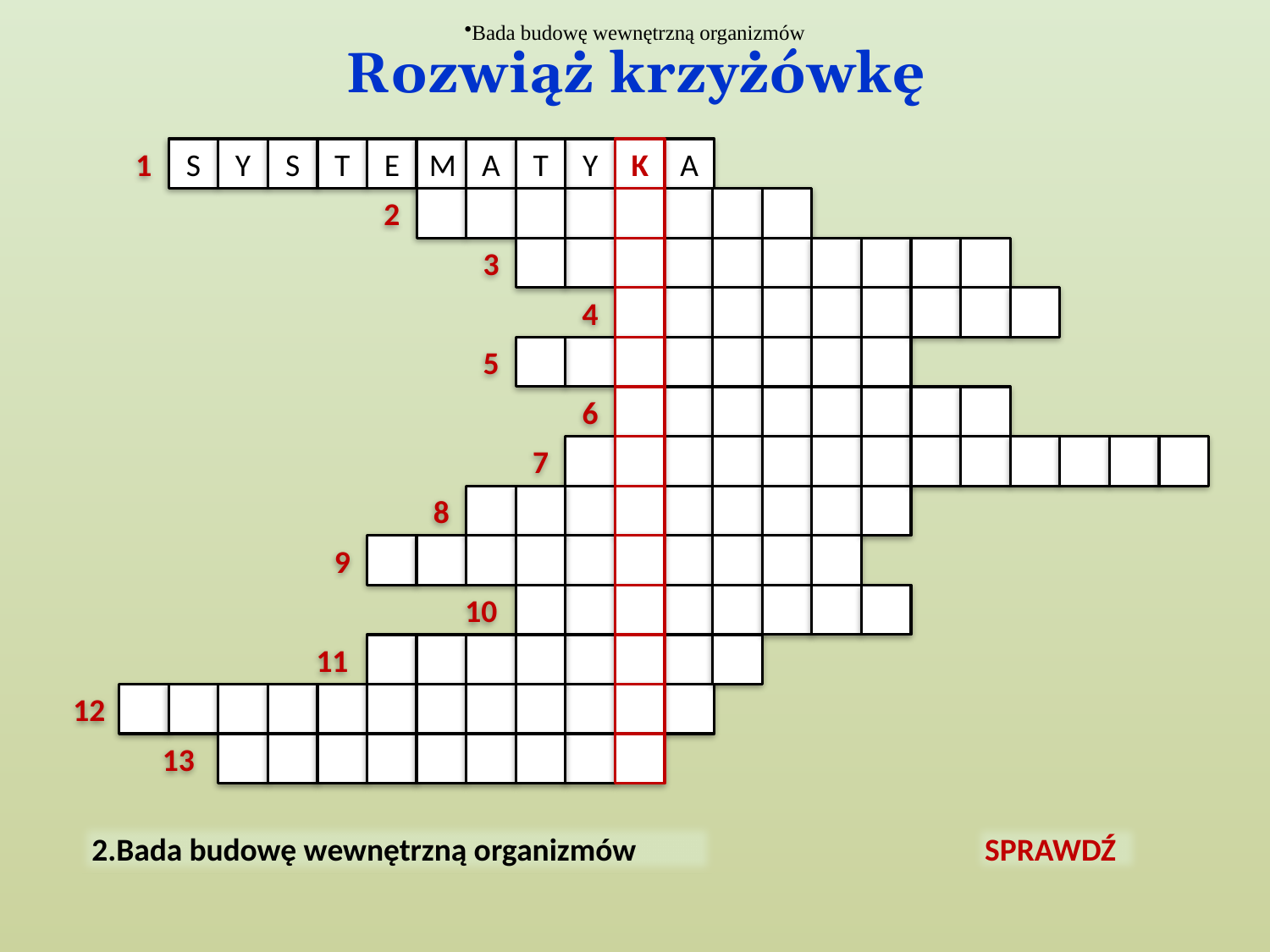

Bada budowę wewnętrzną organizmów
Rozwiąż krzyżówkę
1
S
Y
S
T
E
M
A
T
Y
K
A
2

3

4

5

6

7

8

9

10

11

12

13

2.Bada budowę wewnętrzną organizmów
SPRAWDŹ
Autor: Elżbieta Jarębska